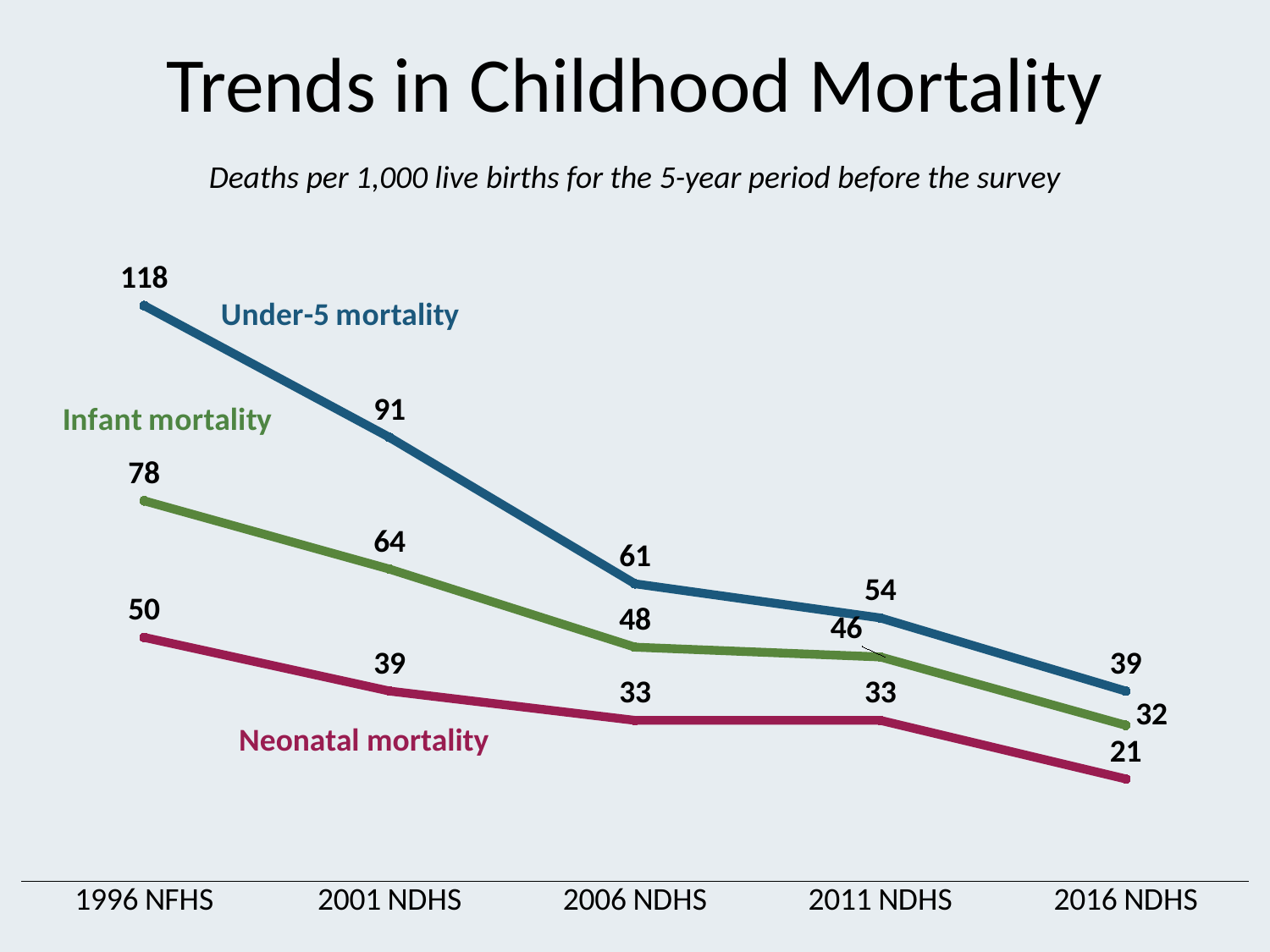

# Trends in Childhood Mortality
Deaths per 1,000 live births for the 5-year period before the survey

### Chart

| Category | Neonatal mortality | Infant mortality | Under-5 mortality |
|---|---|---|---|
| 1996 NFHS | 50.0 | 78.0 | 118.0 |
| 2001 NDHS | 39.0 | 64.0 | 91.0 |
| 2006 NDHS | 33.0 | 48.0 | 61.0 |
| 2011 NDHS | 33.0 | 46.0 | 54.0 |
| 2016 NDHS | 21.0 | 32.0 | 39.0 |
Neonatal mortality